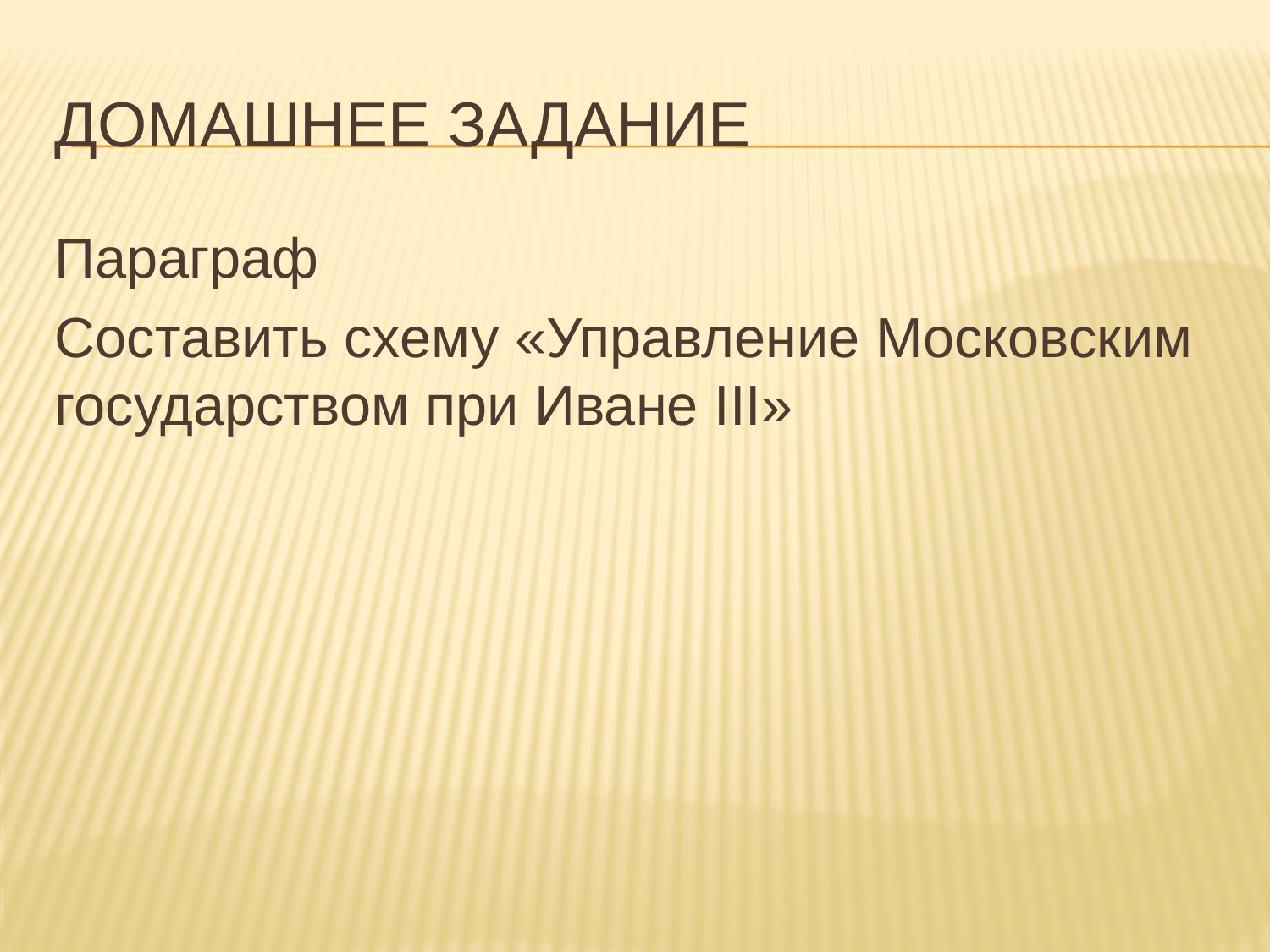

# Домашнее задание
Параграф
Составить схему «Управление Московским государством при Иване III»